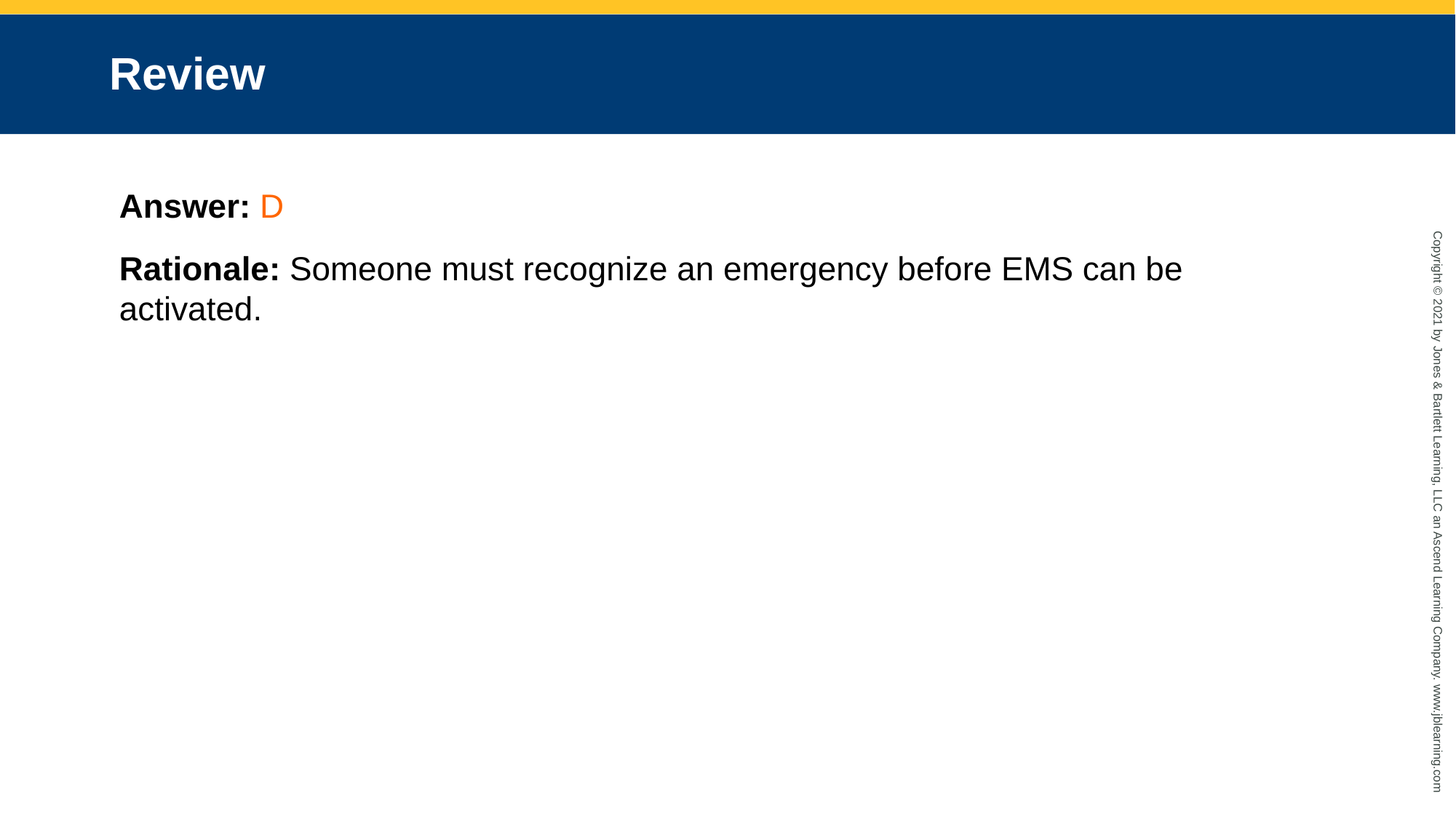

# Review
Answer: D
Rationale: Someone must recognize an emergency before EMS can be activated.